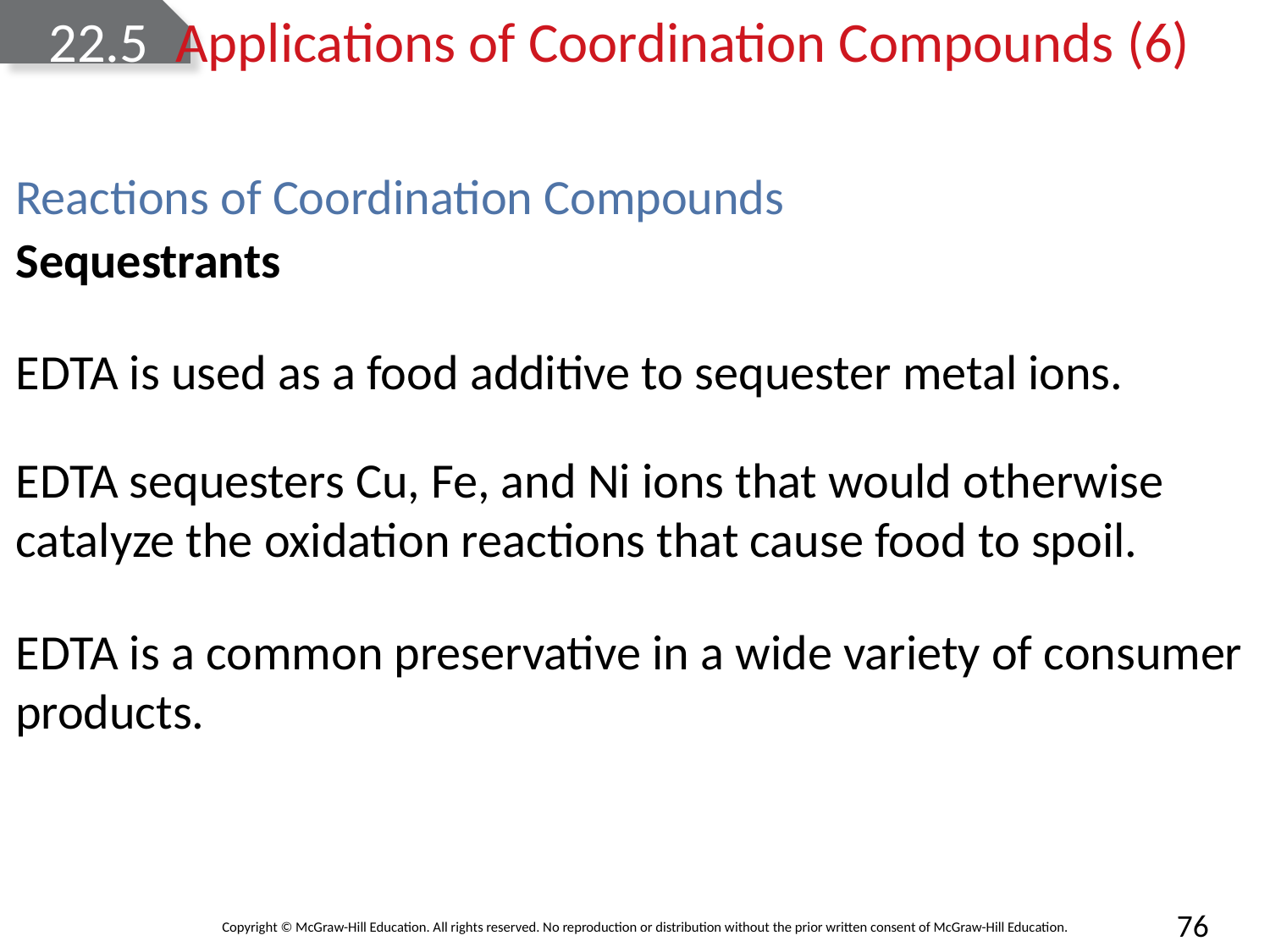

# 22.5	Applications of Coordination Compounds (6)
Reactions of Coordination Compounds
Sequestrants
EDTA is used as a food additive to sequester metal ions.
EDTA sequesters Cu, Fe, and Ni ions that would otherwise catalyze the oxidation reactions that cause food to spoil.
EDTA is a common preservative in a wide variety of consumer products.